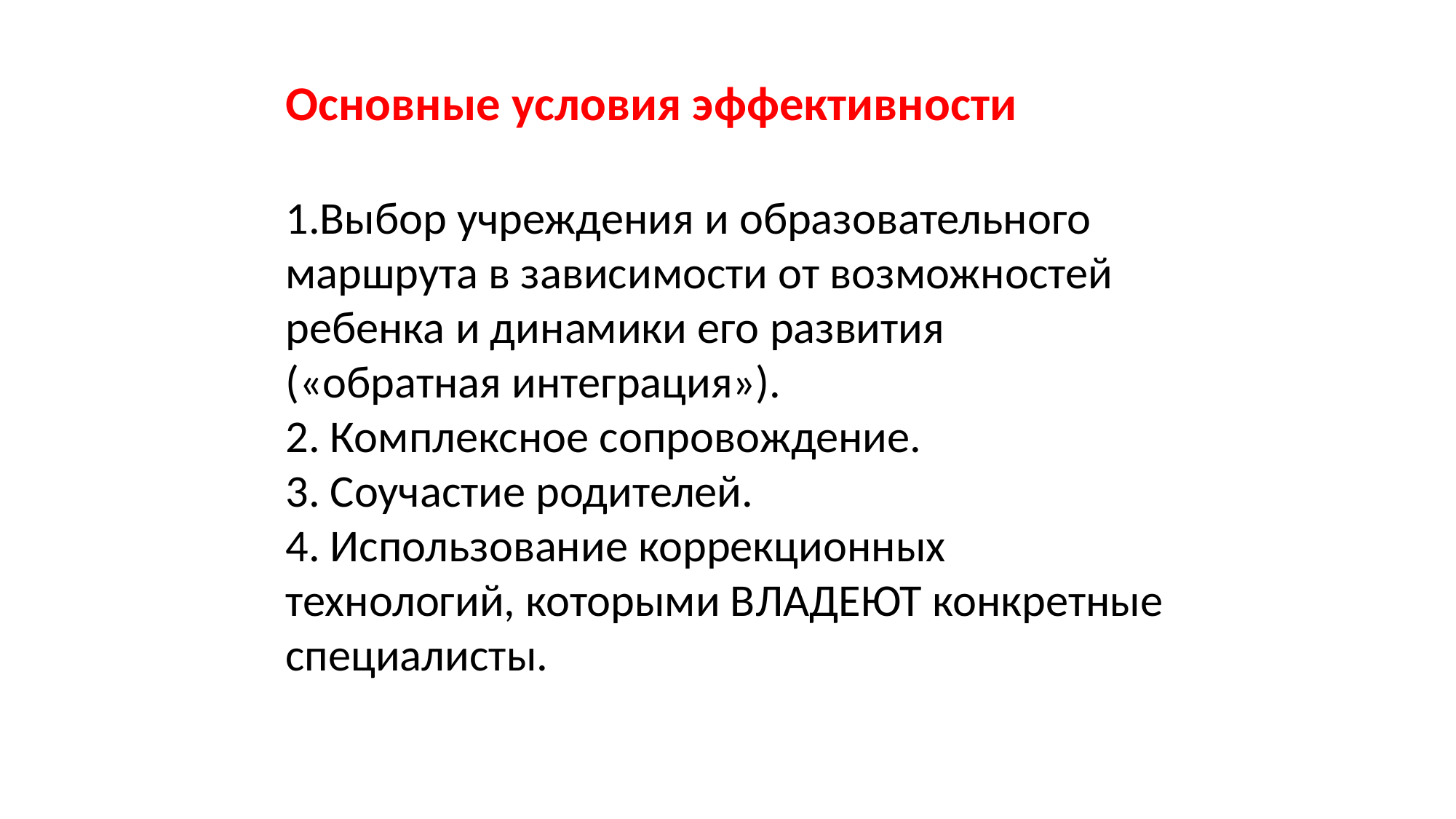

# Основные условия эффективности 1.Выбор учреждения и образовательного маршрута в зависимости от возможностей ребенка и динамики его развития  («обратная интеграция»). 2. Комплексное сопровождение. 3. Соучастие родителей. 4. Использование коррекционных технологий, которыми ВЛАДЕЮТ конкретные специалисты.